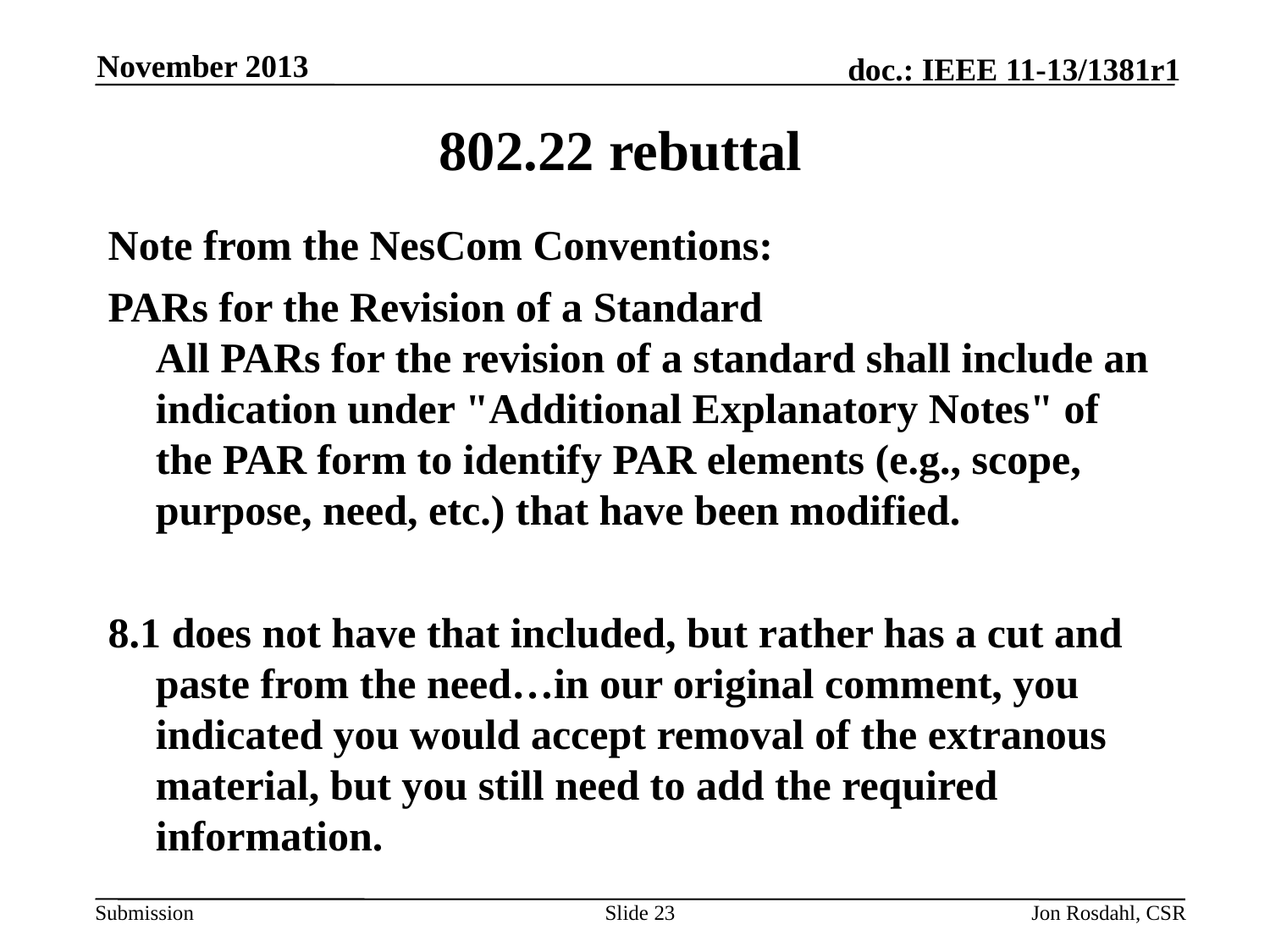

November 2013
# 802.22 rebuttal
Note from the NesCom Conventions:
PARs for the Revision of a Standard
All PARs for the revision of a standard shall include an indication under "Additional Explanatory Notes" of the PAR form to identify PAR elements (e.g., scope, purpose, need, etc.) that have been modified.

8.1 does not have that included, but rather has a cut and paste from the need…in our original comment, you indicated you would accept removal of the extranous material, but you still need to add the required information.
Slide 23
Jon Rosdahl, CSR